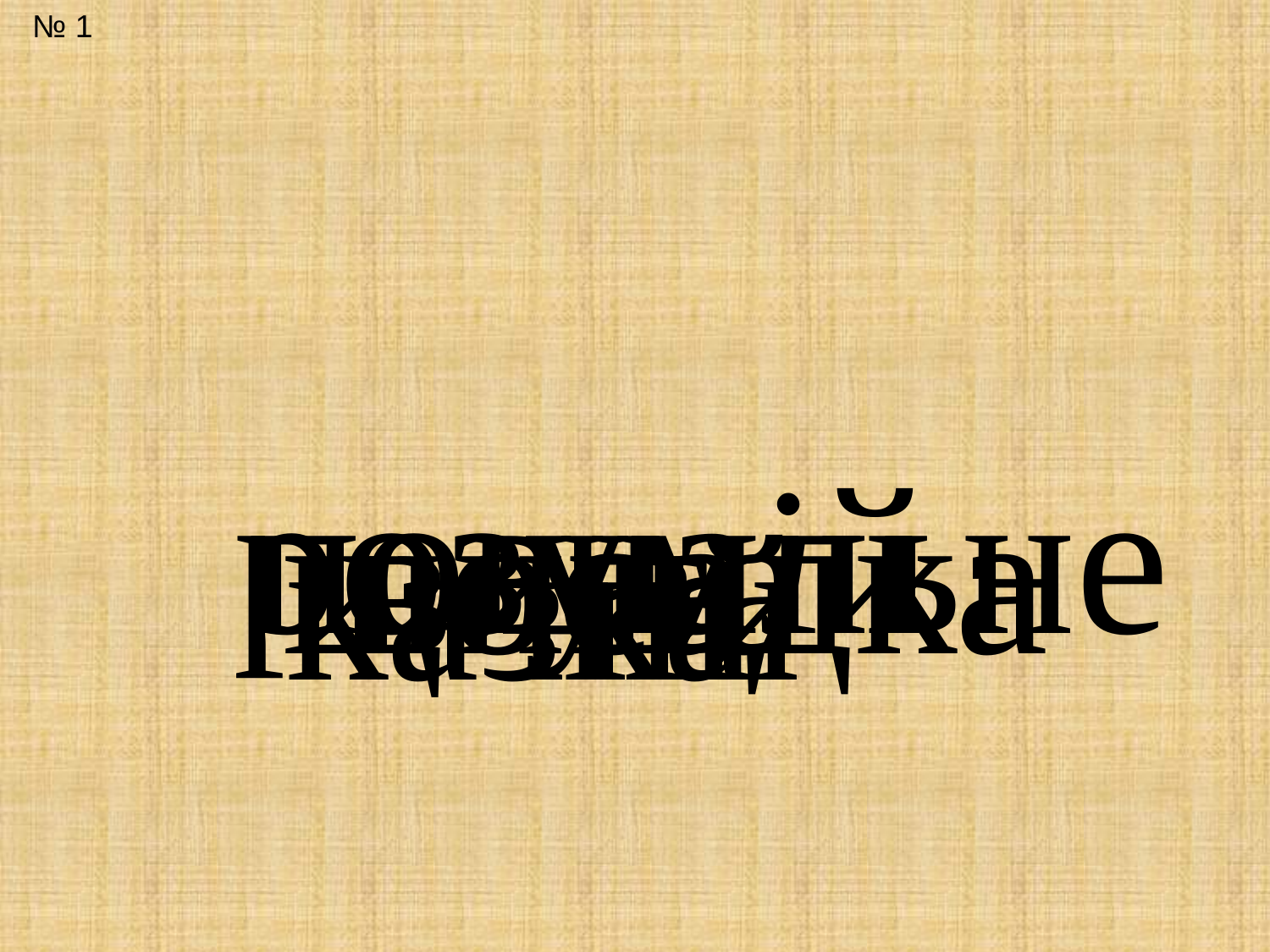

№ 1
розумій
повчальне
щось
  вигадка
       та
      в
     ній
казка